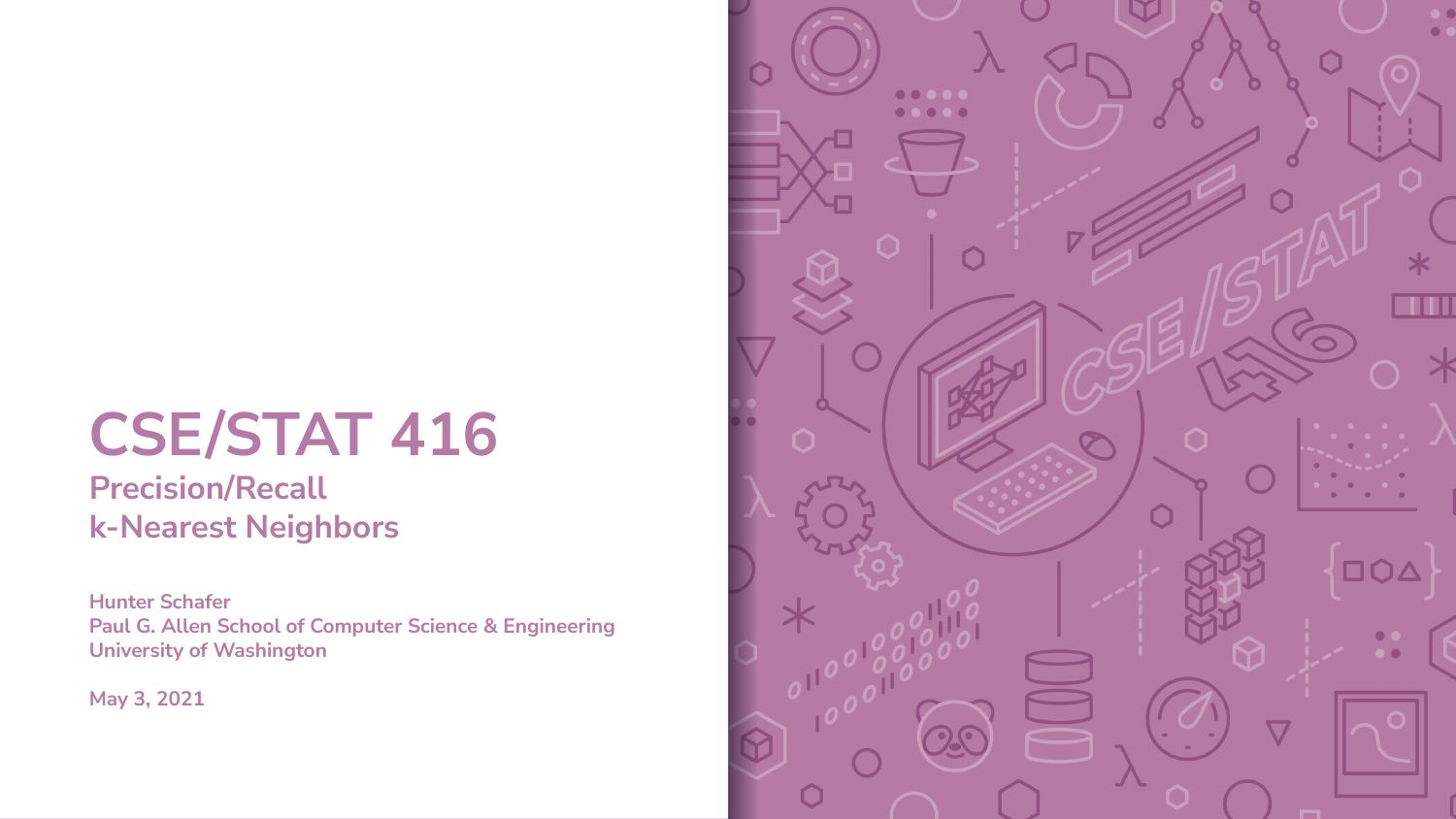

# CSE/STAT 416 Precision/Recall k-Nearest Neighbors Hunter Schafer Paul G. Allen School of Computer Science & Engineering University of Washington May 3, 2021